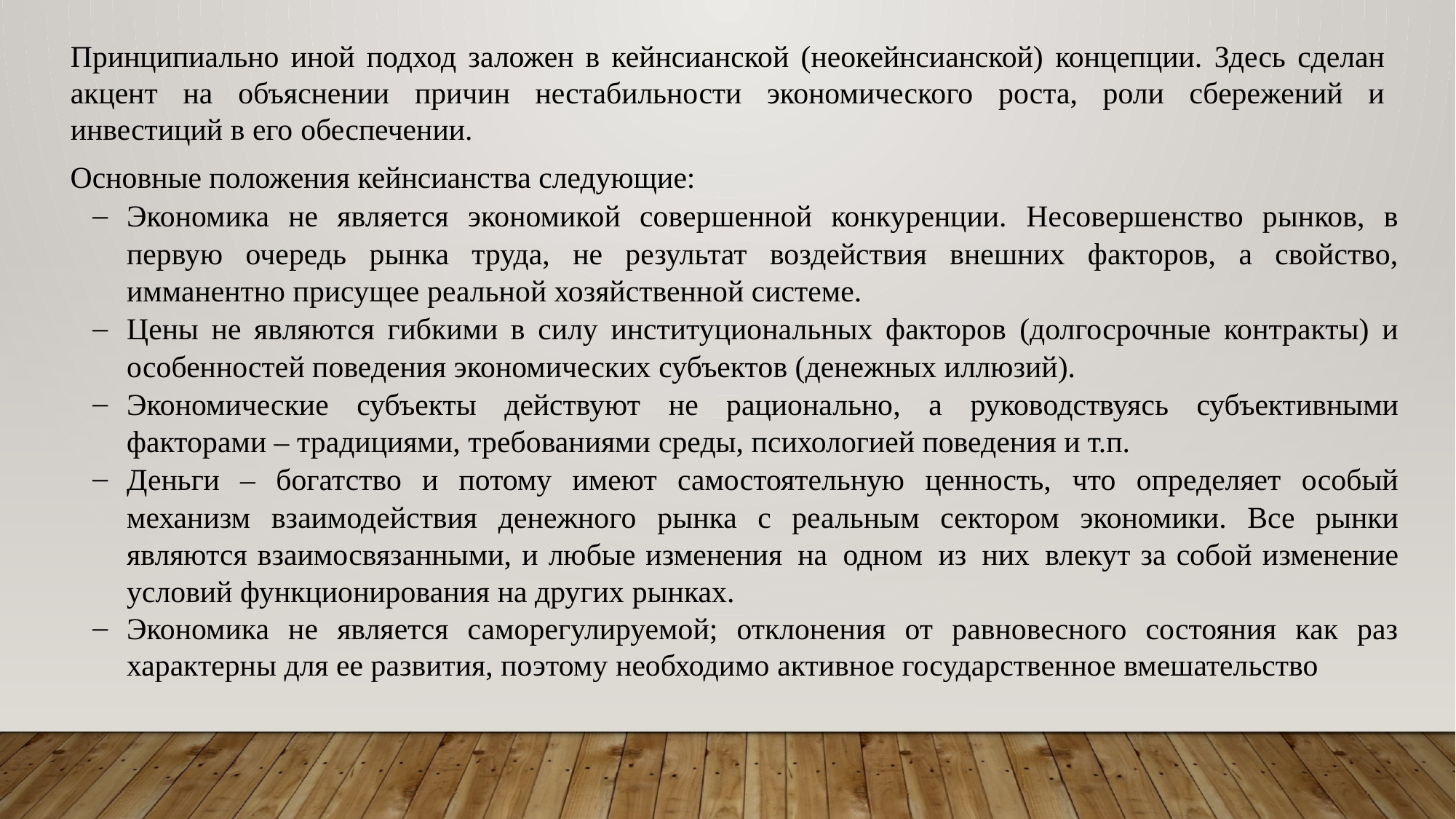

Принципиально иной подход заложен в кейнсианской (неокейнсианской) концепции. Здесь сделан акцент на объяснении причин нестабильности экономического роста, роли сбережений и инвестиций в его обеспечении.
Основные положения кейнсианства следующие:
Экономика не является экономикой совершенной конкуренции. Несовершенство рынков, в первую очередь рынка труда, не результат воздействия внешних факторов, а свойство, имманентно присущее реальной хозяйственной системе.
Цены не являются гибкими в силу институциональных факторов (долгосрочные контракты) и особенностей поведения экономических субъектов (денежных иллюзий).
Экономические субъекты действуют не рационально, а руководствуясь субъективными факторами – традициями, требованиями среды, психологией поведения и т.п.
Деньги – богатство и потому имеют самостоятельную ценность, что определяет особый механизм взаимодействия денежного рынка с реальным сектором экономики. Все рынки являются взаимосвязанными, и любые изменения на одном из них влекут за собой изменение условий функционирования на других рынках.
Экономика не является саморегулируемой; отклонения от равновесного состояния как раз характерны для ее развития, поэтому необходимо активное государственное вмешательство